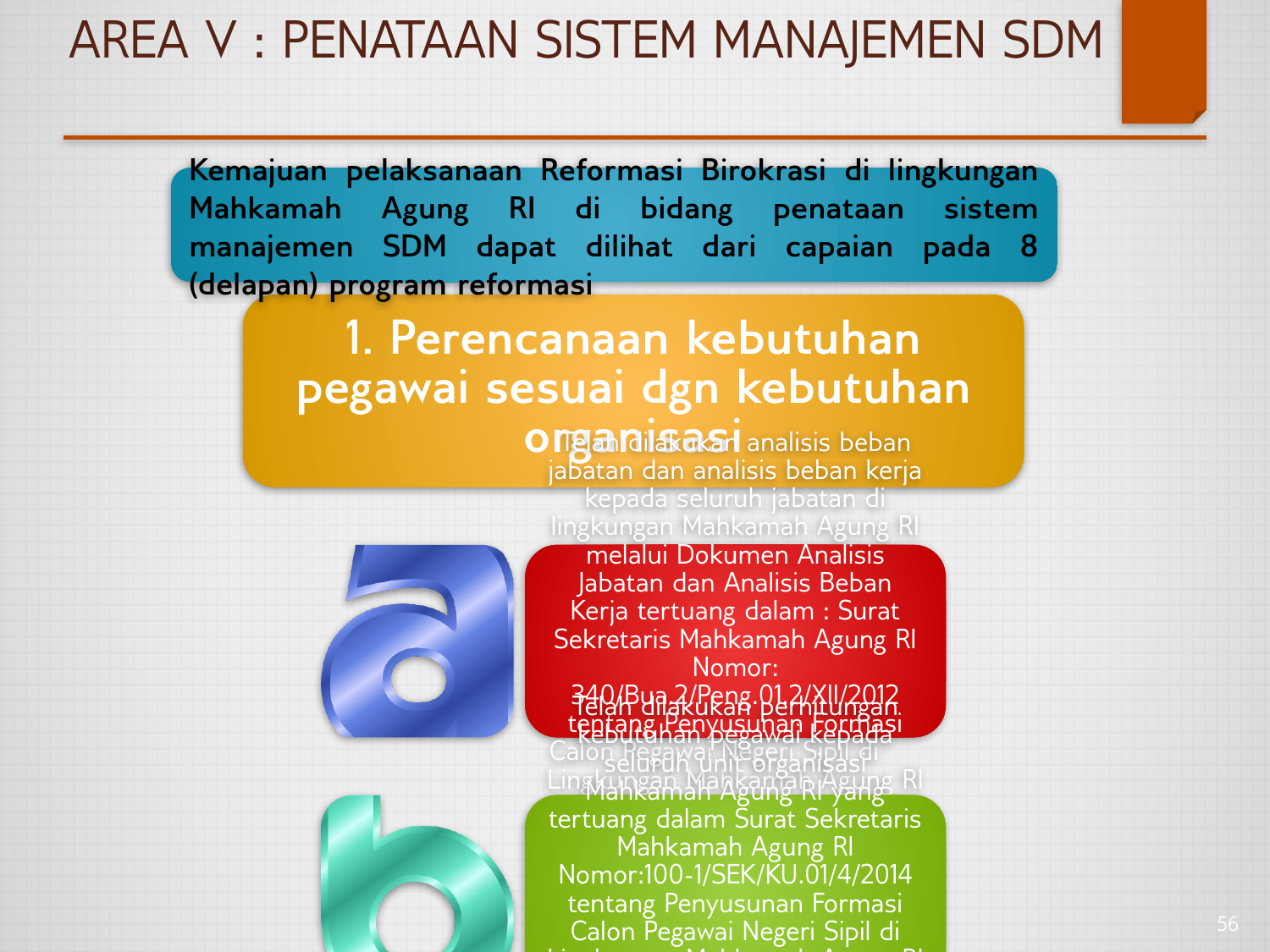

# AREA V : PENATAAN SISTEM MANAJEMEN SDM
Kemajuan pelaksanaan Reformasi Birokrasi di lingkungan Mahkamah Agung RI di bidang penataan sistem manajemen SDM dapat dilihat dari capaian pada 8 (delapan) program reformasi

56